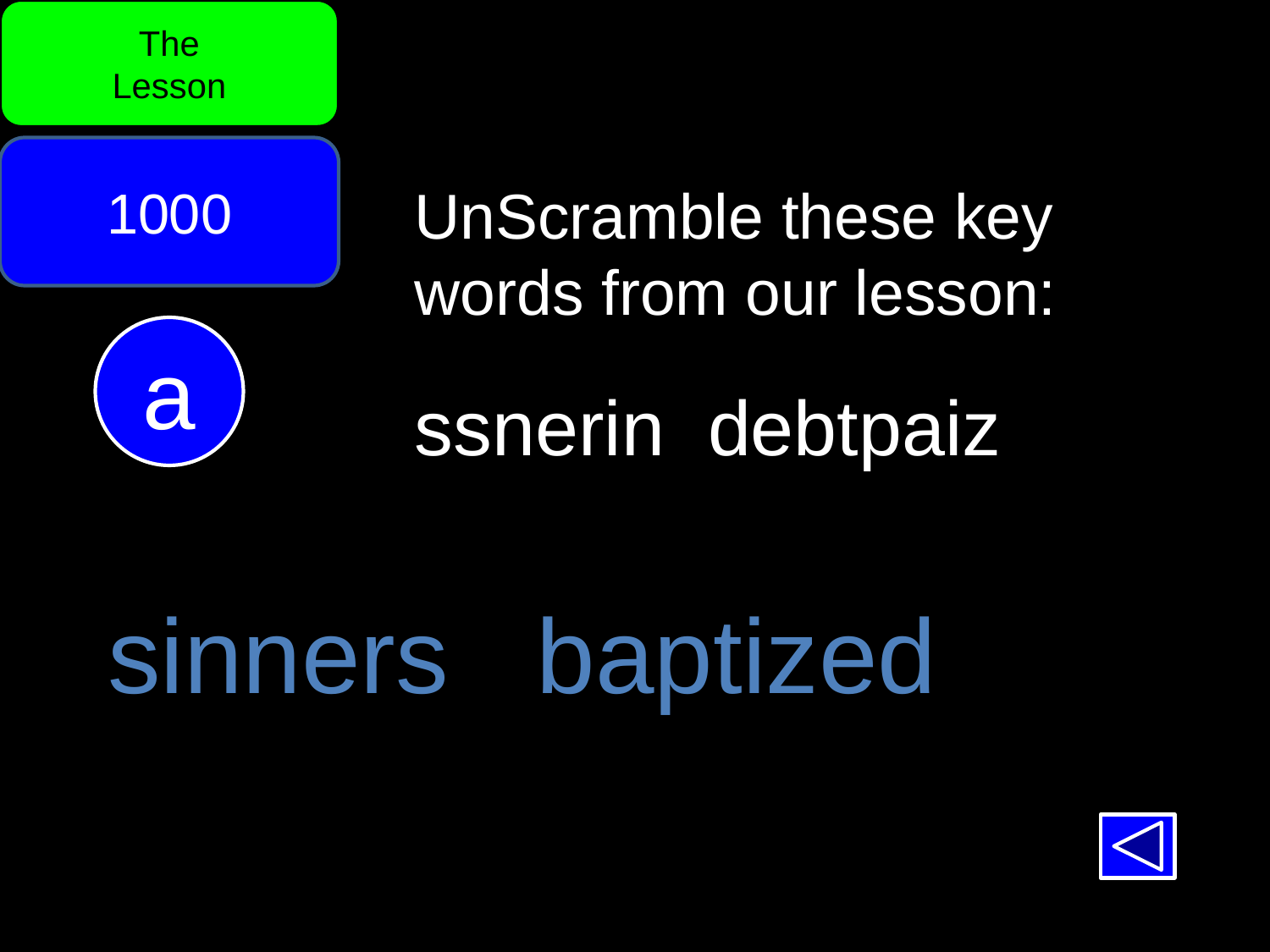

The
Lesson
1000
UnScramble these key words from our lesson:

ssnerin  debtpaiz
a
sinners   baptized